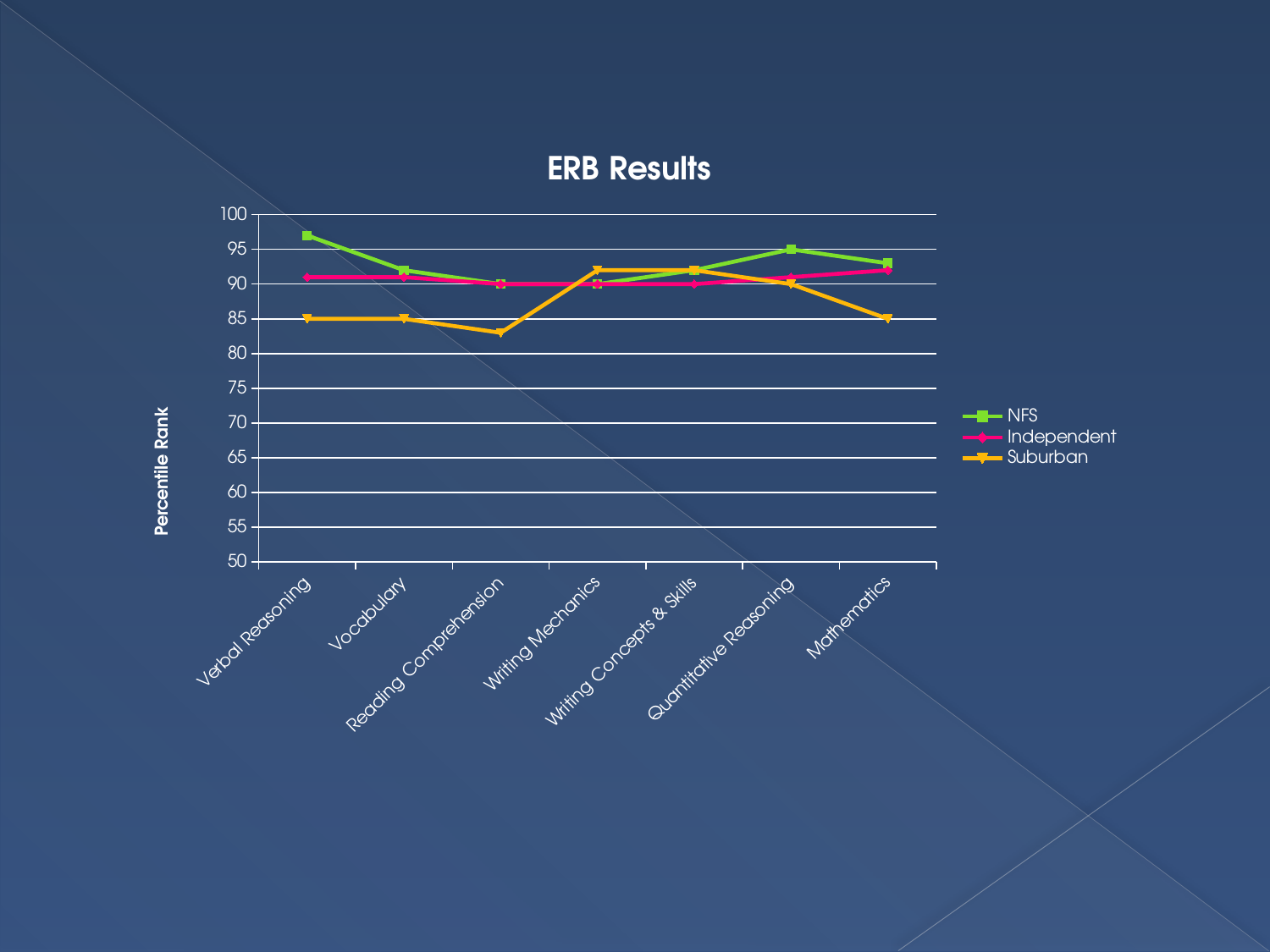

### Chart: ERB Results

| Category | NFS | Independent | Suburban |
|---|---|---|---|
| Verbal Reasoning | 97.0 | 91.0 | 85.0 |
| Vocabulary | 92.0 | 91.0 | 85.0 |
| Reading Comprehension | 90.0 | 90.0 | 83.0 |
| Writing Mechanics | 90.0 | 90.0 | 92.0 |
| Writing Concepts & Skills | 92.0 | 90.0 | 92.0 |
| Quantitative Reasoning | 95.0 | 91.0 | 90.0 |
| Mathematics | 93.0 | 92.0 | 85.0 |